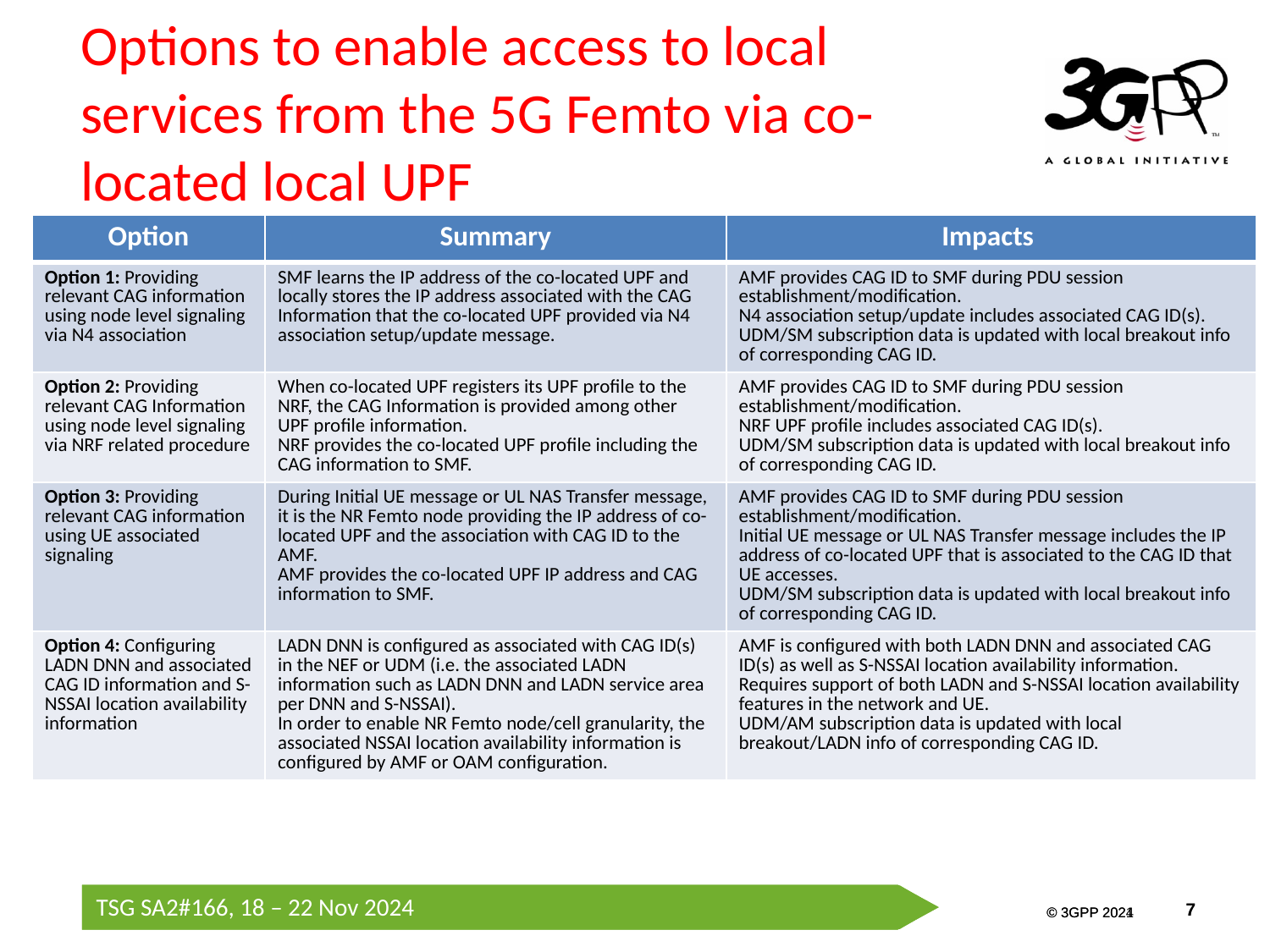

# Options to enable access to local services from the 5G Femto via co-located local UPF
| Option | Summary | Impacts |
| --- | --- | --- |
| Option 1: Providing relevant CAG information using node level signaling via N4 association | SMF learns the IP address of the co-located UPF and locally stores the IP address associated with the CAG Information that the co-located UPF provided via N4 association setup/update message. | AMF provides CAG ID to SMF during PDU session establishment/modification. N4 association setup/update includes associated CAG ID(s). UDM/SM subscription data is updated with local breakout info of corresponding CAG ID. |
| Option 2: Providing relevant CAG Information using node level signaling via NRF related procedure | When co-located UPF registers its UPF profile to the NRF, the CAG Information is provided among other UPF profile information. NRF provides the co-located UPF profile including the CAG information to SMF. | AMF provides CAG ID to SMF during PDU session establishment/modification. NRF UPF profile includes associated CAG ID(s). UDM/SM subscription data is updated with local breakout info of corresponding CAG ID. |
| Option 3: Providing relevant CAG information using UE associated signaling | During Initial UE message or UL NAS Transfer message, it is the NR Femto node providing the IP address of co-located UPF and the association with CAG ID to the AMF. AMF provides the co-located UPF IP address and CAG information to SMF. | AMF provides CAG ID to SMF during PDU session establishment/modification. Initial UE message or UL NAS Transfer message includes the IP address of co-located UPF that is associated to the CAG ID that UE accesses. UDM/SM subscription data is updated with local breakout info of corresponding CAG ID. |
| Option 4: Configuring LADN DNN and associated CAG ID information and S-NSSAI location availability information | LADN DNN is configured as associated with CAG ID(s) in the NEF or UDM (i.e. the associated LADN information such as LADN DNN and LADN service area per DNN and S-NSSAI). In order to enable NR Femto node/cell granularity, the associated NSSAI location availability information is configured by AMF or OAM configuration. | AMF is configured with both LADN DNN and associated CAG ID(s) as well as S-NSSAI location availability information. Requires support of both LADN and S-NSSAI location availability features in the network and UE. UDM/AM subscription data is updated with local breakout/LADN info of corresponding CAG ID. |
TSG SA2#166, 18 – 22 Nov 2024